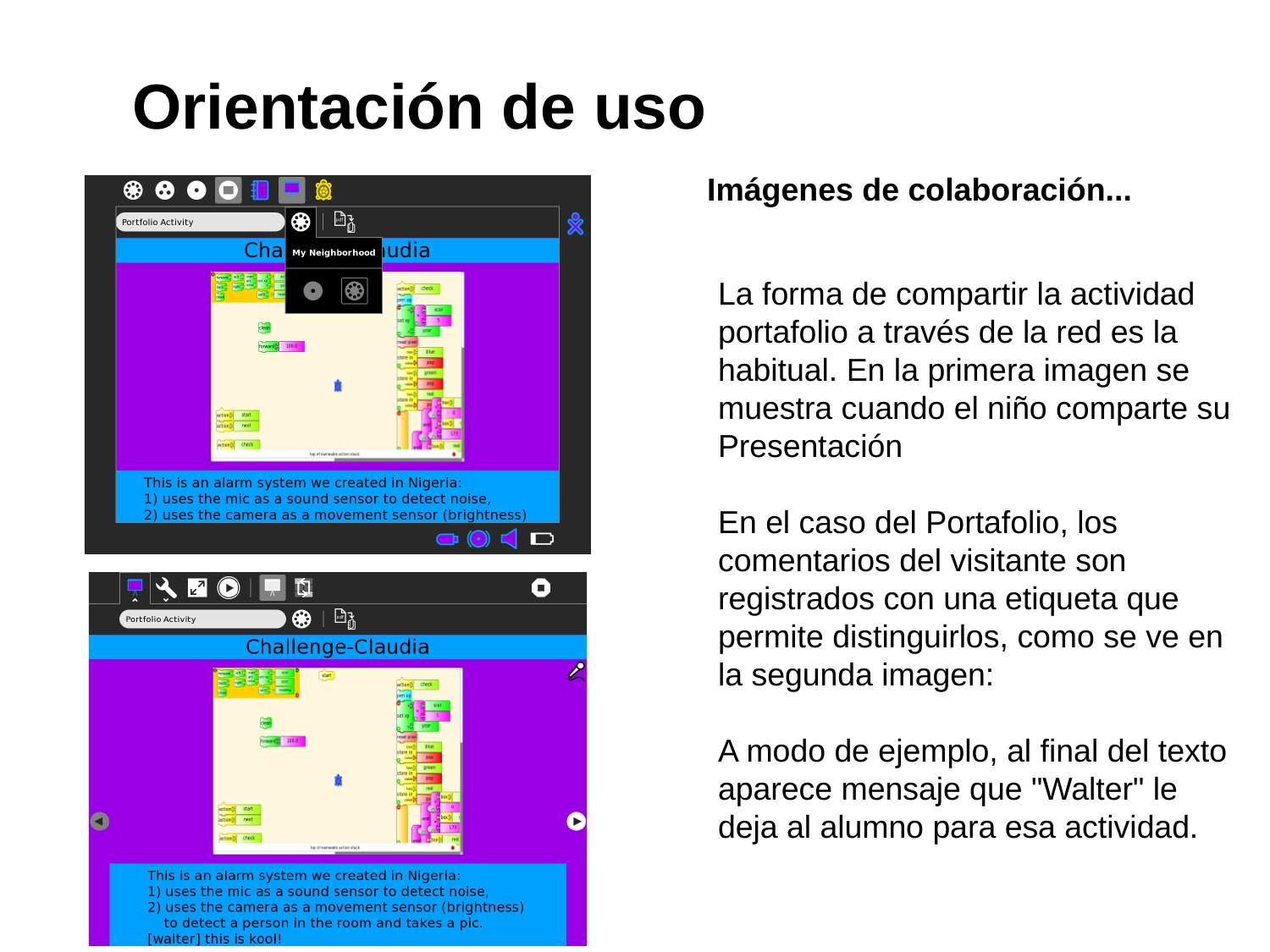

Orientación de uso
# Imágenes de colaboración...

La forma de compartir la actividad
portafolio a través de la red es la
habitual. En la primera imagen se
muestra cuando el niño comparte su
Presentación

En el caso del Portafolio, los
comentarios del visitante son
registrados con una etiqueta que
permite distinguirlos, como se ve en
la segunda imagen:

A modo de ejemplo, al final del texto
aparece mensaje que "Walter" le
deja al alumno para esa actividad.